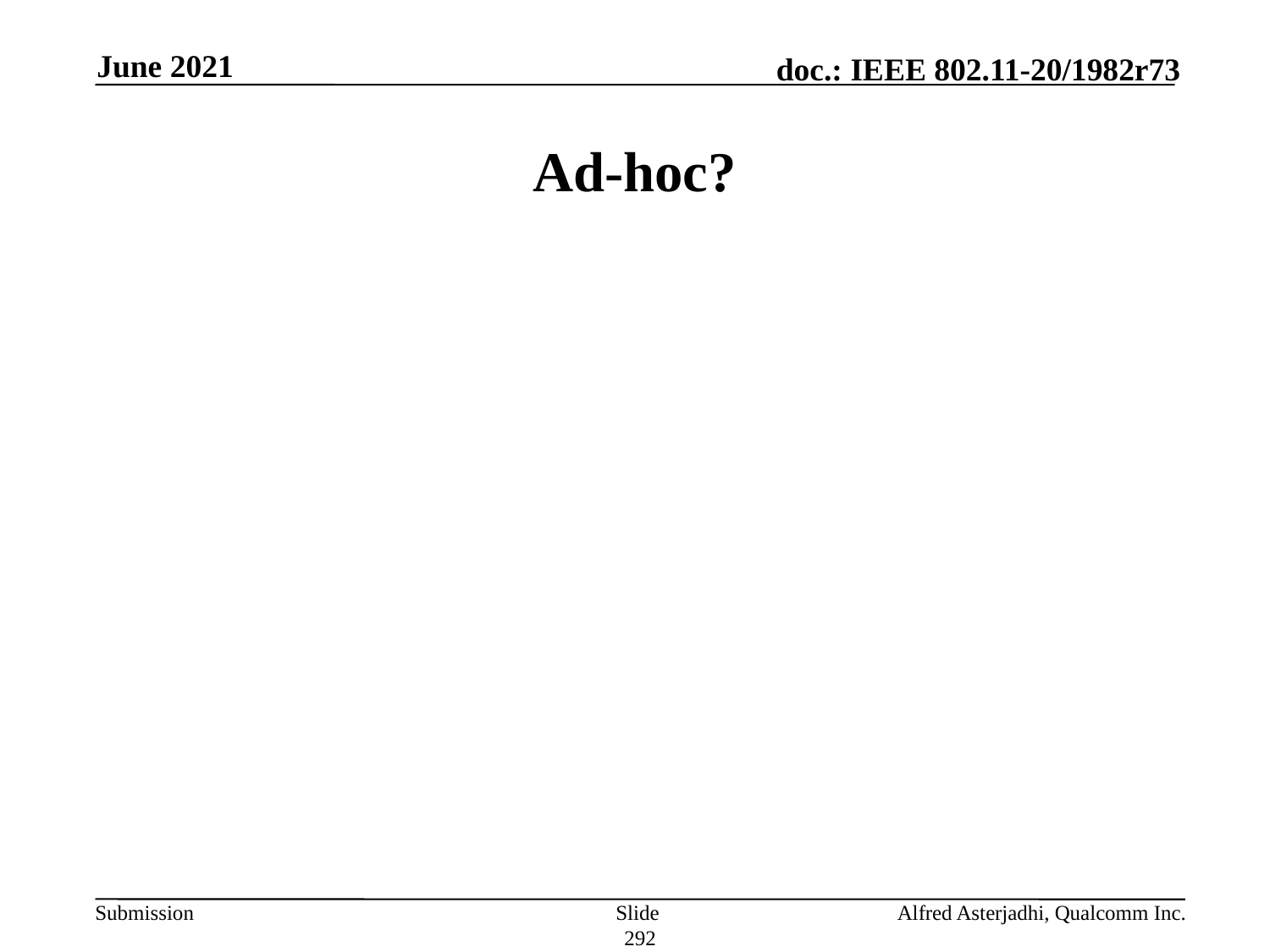

June 2021
# Ad-hoc?

Slide 292
Alfred Asterjadhi, Qualcomm Inc.